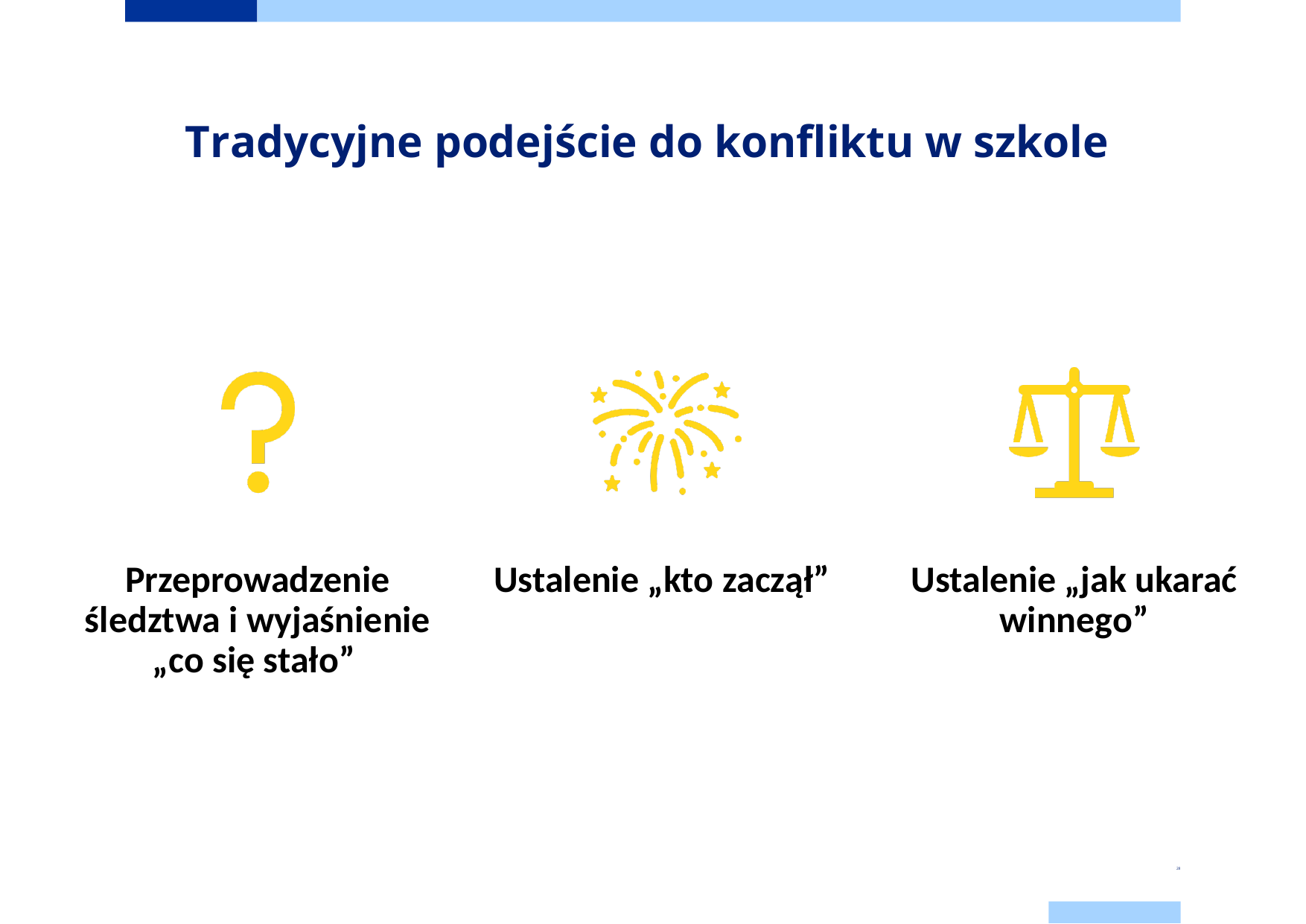

# Tradycyjne podejście do konfliktu w szkole
Przeprowadzenie śledztwa i wyjaśnienie „co się stało”
Ustalenie „kto zaczął”
Ustalenie „jak ukarać winnego”
28